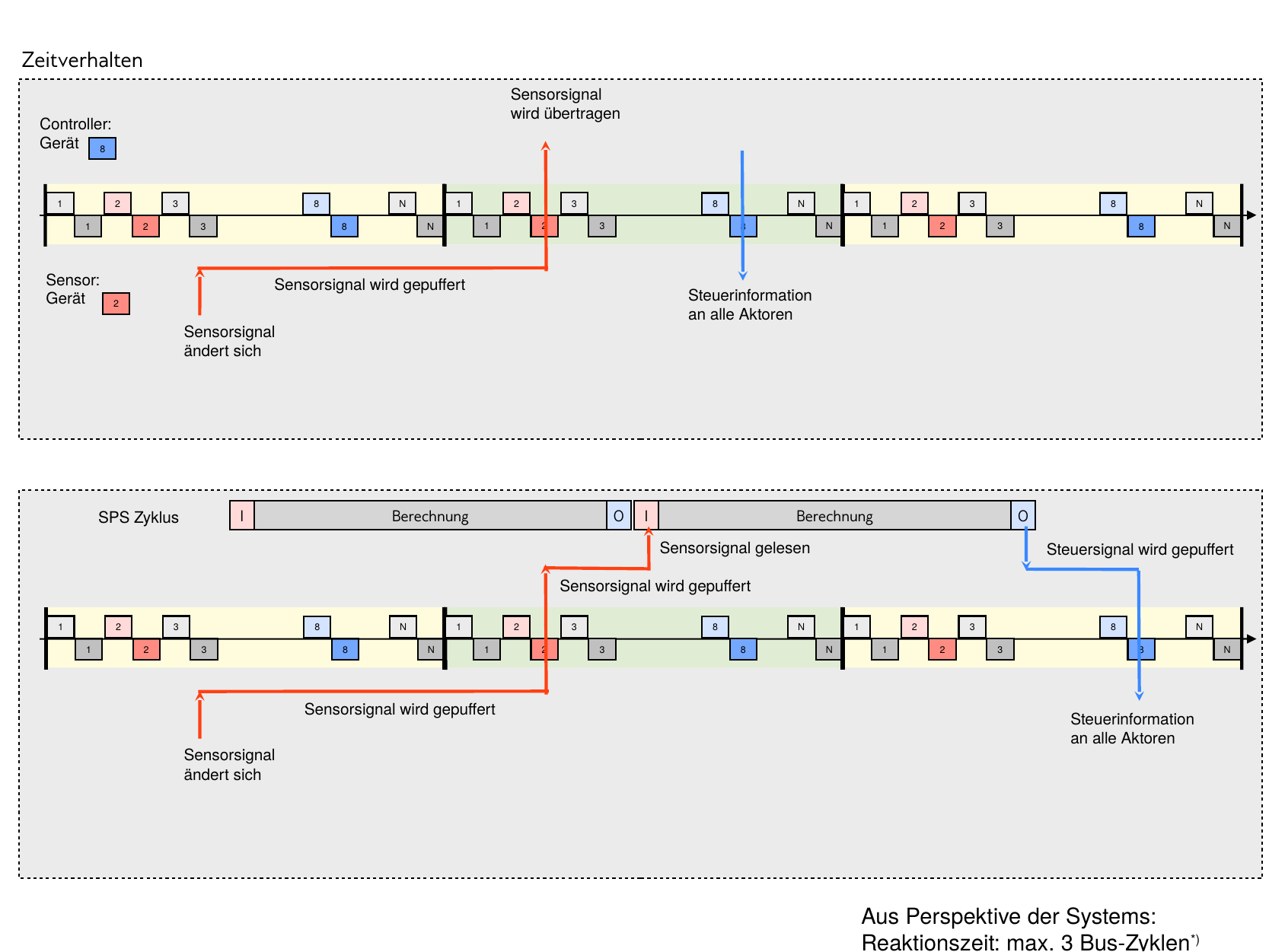

Zeitverhalten

Sensorsignal wird übertragen
Controller: Gerät
8

1
2
3
N
8
1
2
3
N
8

1
2
3
N
8
1
2
3
N
8

1
2
3
N
8
1
2
3
N
8

Sensor: Gerät

Sensorsignal wird gepuffert
Steuerinformation an alle Aktoren
2
Sensorsignal ändert sich

Berechnung
I
O
Berechnung
I
O
SPS Zyklus

Sensorsignal gelesen
Steuersignal wird gepuffert

Sensorsignal wird gepuffert

1
2
3
N
8
1
2
3
N
8

1
2
3
N
8
1
2
3
N
8

1
2
3
N
8
1
2
3
N
8

Sensorsignal wird gepuffert
Steuerinformation an alle Aktoren
Sensorsignal ändert sich
Aus Perspektive der Systems:
Reaktionszeit: max. 3 Bus-Zyklen*)
(sofern SPS-Zyklus etwa gleich Bus-Zyklus)